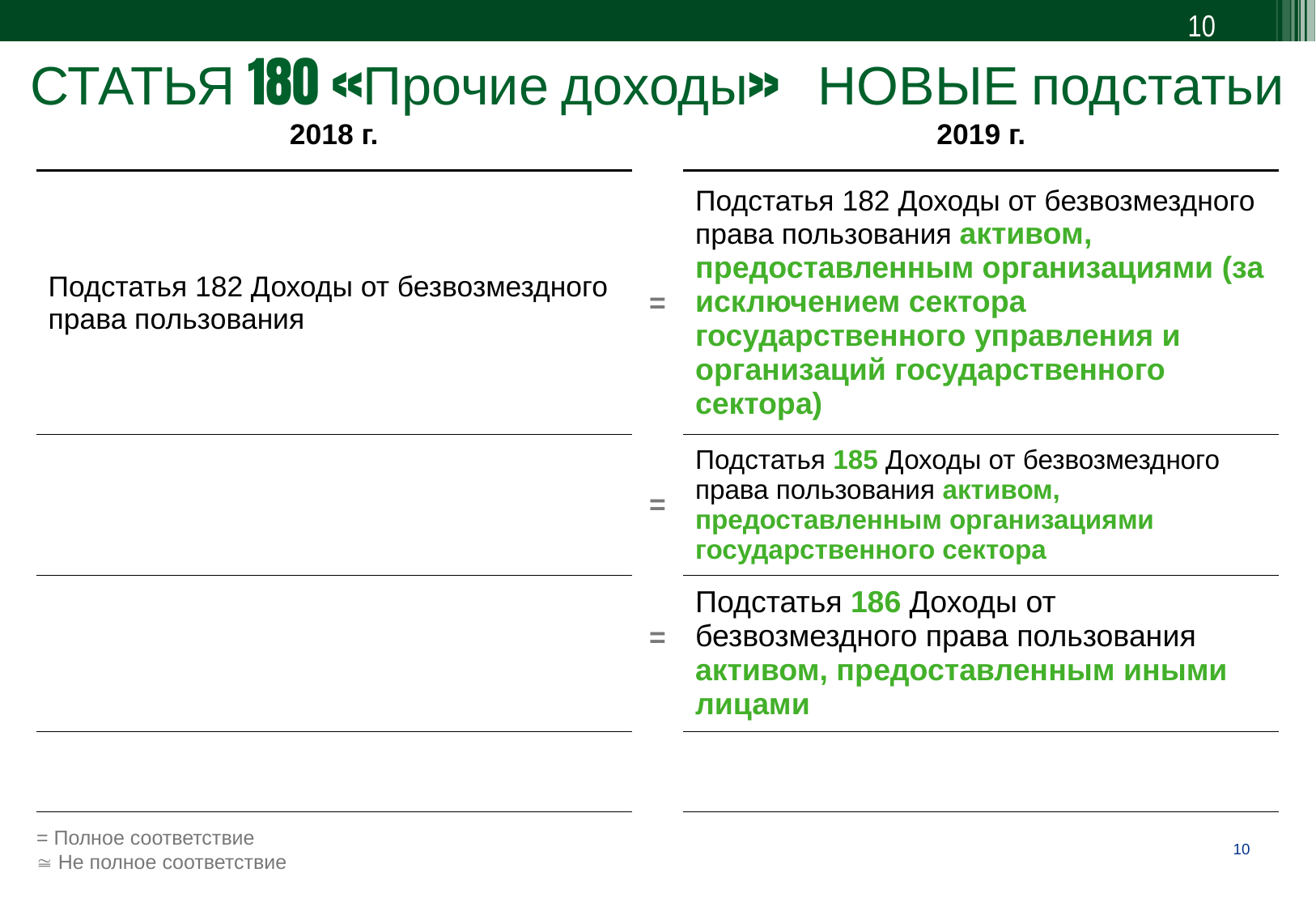

10
СТАТЬЯ 180 «Прочие доходы»   НОВЫЕ подстатьи
| 2018 г. |  | 2019 г. |
| --- | --- | --- |
| Подстатья 182 Доходы от безвозмездного права пользования | = | Подстатья 182 Доходы от безвозмездного права пользования активом, предоставленным организациями (за исключением сектора государственного управления и организаций государственного сектора) |
|  | = | Подстатья 185 Доходы от безвозмездного права пользования активом, предоставленным организациями государственного сектора |
|  | = | Подстатья 186 Доходы от безвозмездного права пользования активом, предоставленным иными лицами |
|  |  |  |
= Полное соответствие
≅ Не полное соответствие